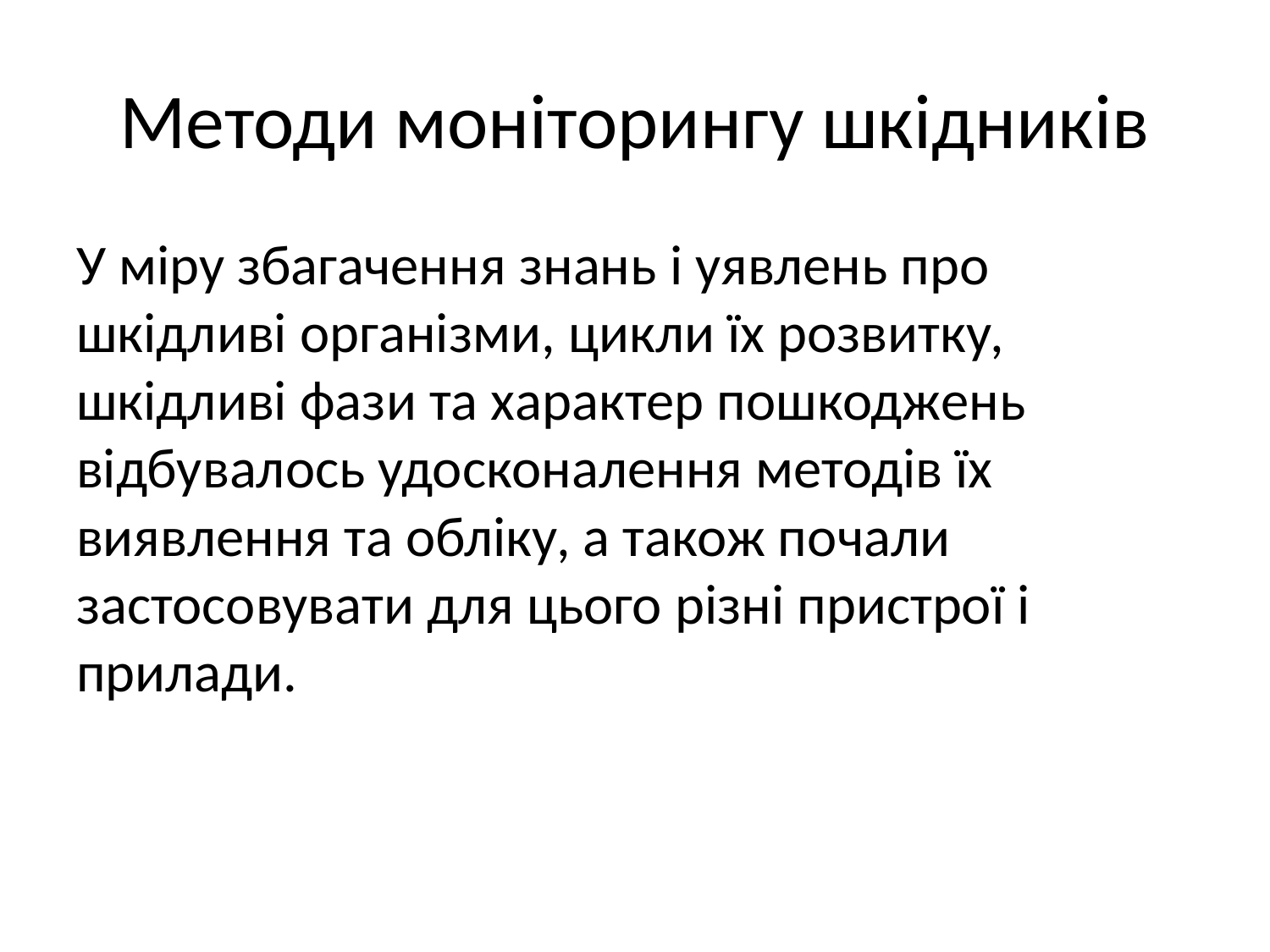

# Методи моніторингу шкідників
У міру збагачення знань і уявлень про шкідливі організми, цикли їх розвитку, шкідливі фази та характер пошкоджень відбувалось удосконалення методів їх виявлення та обліку, а також почали застосовувати для цього різні пристрої і прилади.